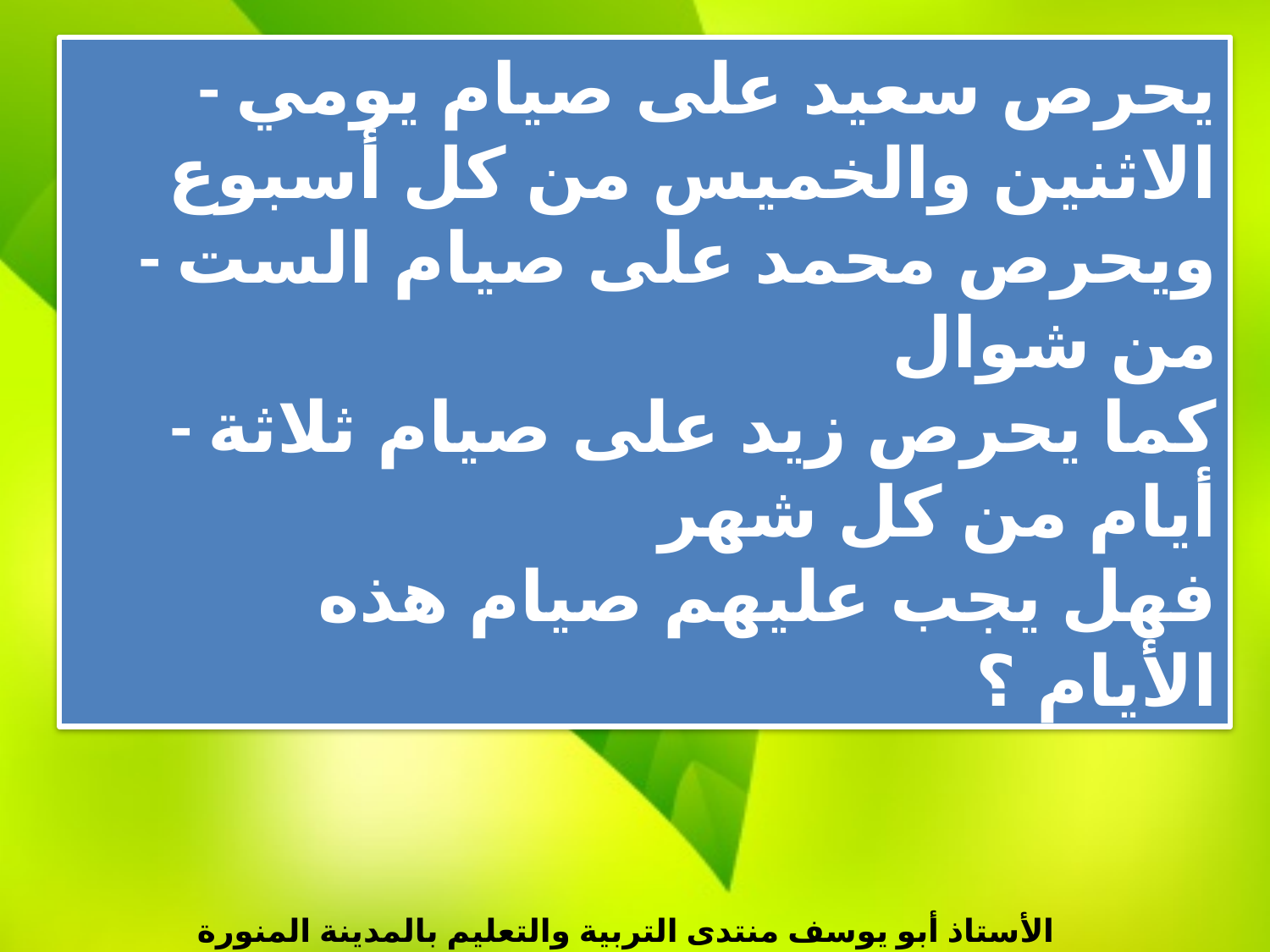

- يحرص سعيد على صيام يومي الاثنين والخميس من كل أسبوع
- ويحرص محمد على صيام الست من شوال
- كما يحرص زيد على صيام ثلاثة أيام من كل شهر
فهل يجب عليهم صيام هذه الأيام ؟
الأستاذ أبو يوسف منتدى التربية والتعليم بالمدينة المنورة